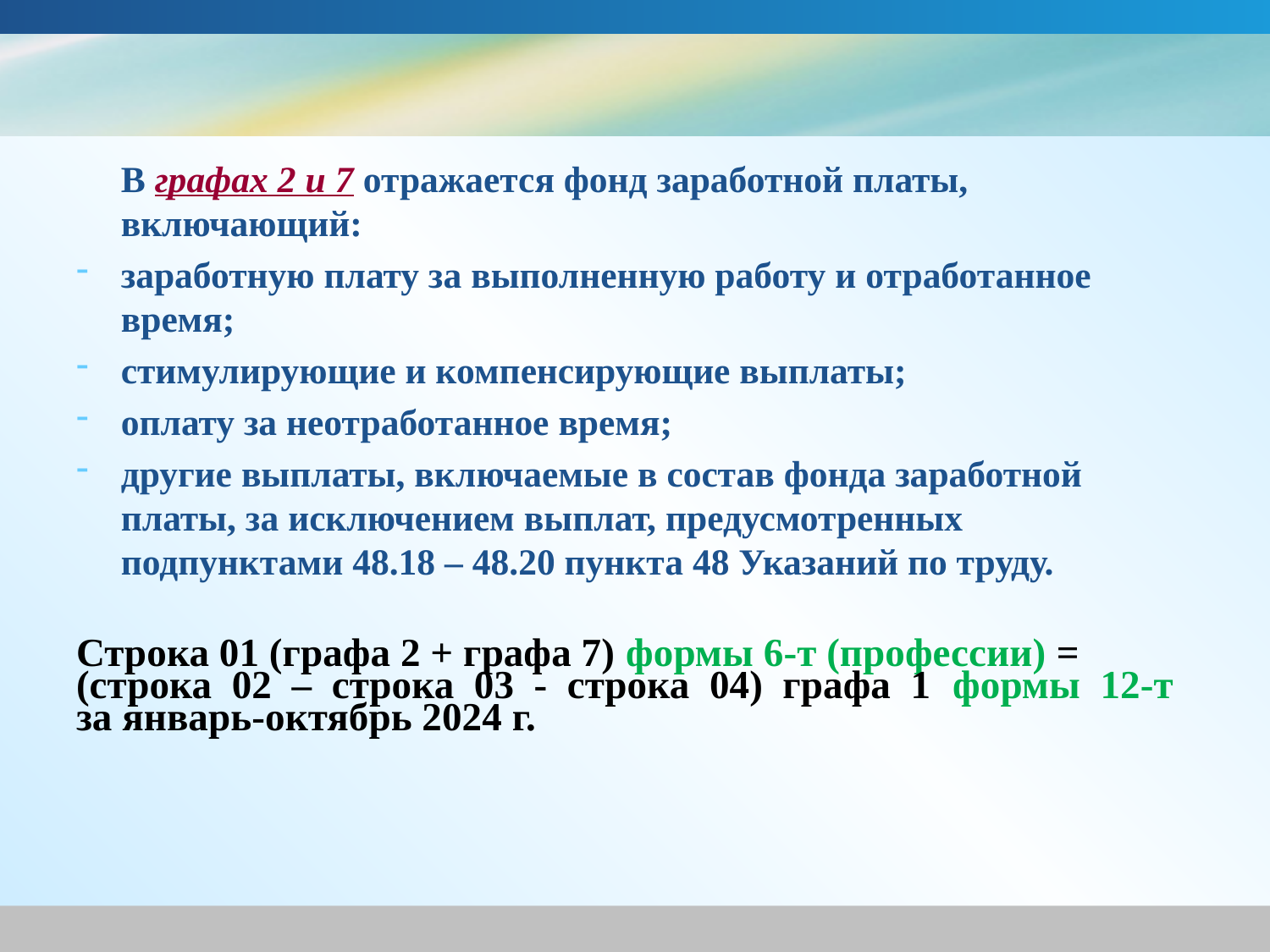

#
В графах 2 и 7 отражается фонд заработной платы, включающий:
заработную плату за выполненную работу и отработанное время;
стимулирующие и компенсирующие выплаты;
оплату за неотработанное время;
другие выплаты, включаемые в состав фонда заработной платы, за исключением выплат, предусмотренных подпунктами 48.18 – 48.20 пункта 48 Указаний по труду.

Строка 01 (графа 2 + графа 7) формы 6-т (профессии) =
(строка 02 – строка 03 - строка 04) графа 1 формы 12-т
за январь-октябрь 2024 г.